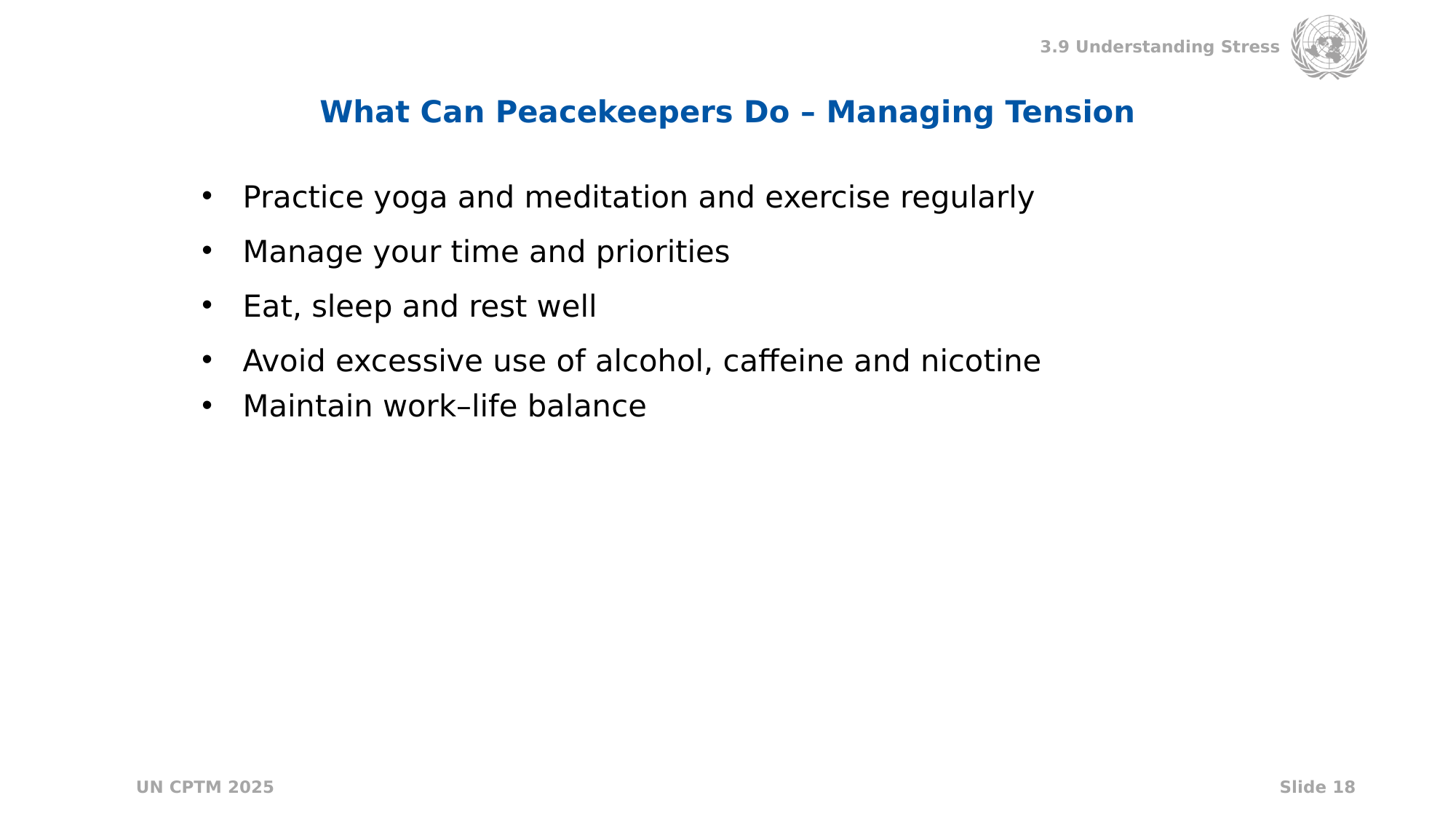

What Can Peacekeepers Do – Managing Tension
Practice yoga and meditation and exercise regularly
Manage your time and priorities
Eat, sleep and rest well
Avoid excessive use of alcohol, caffeine and nicotine
Maintain work–life balance